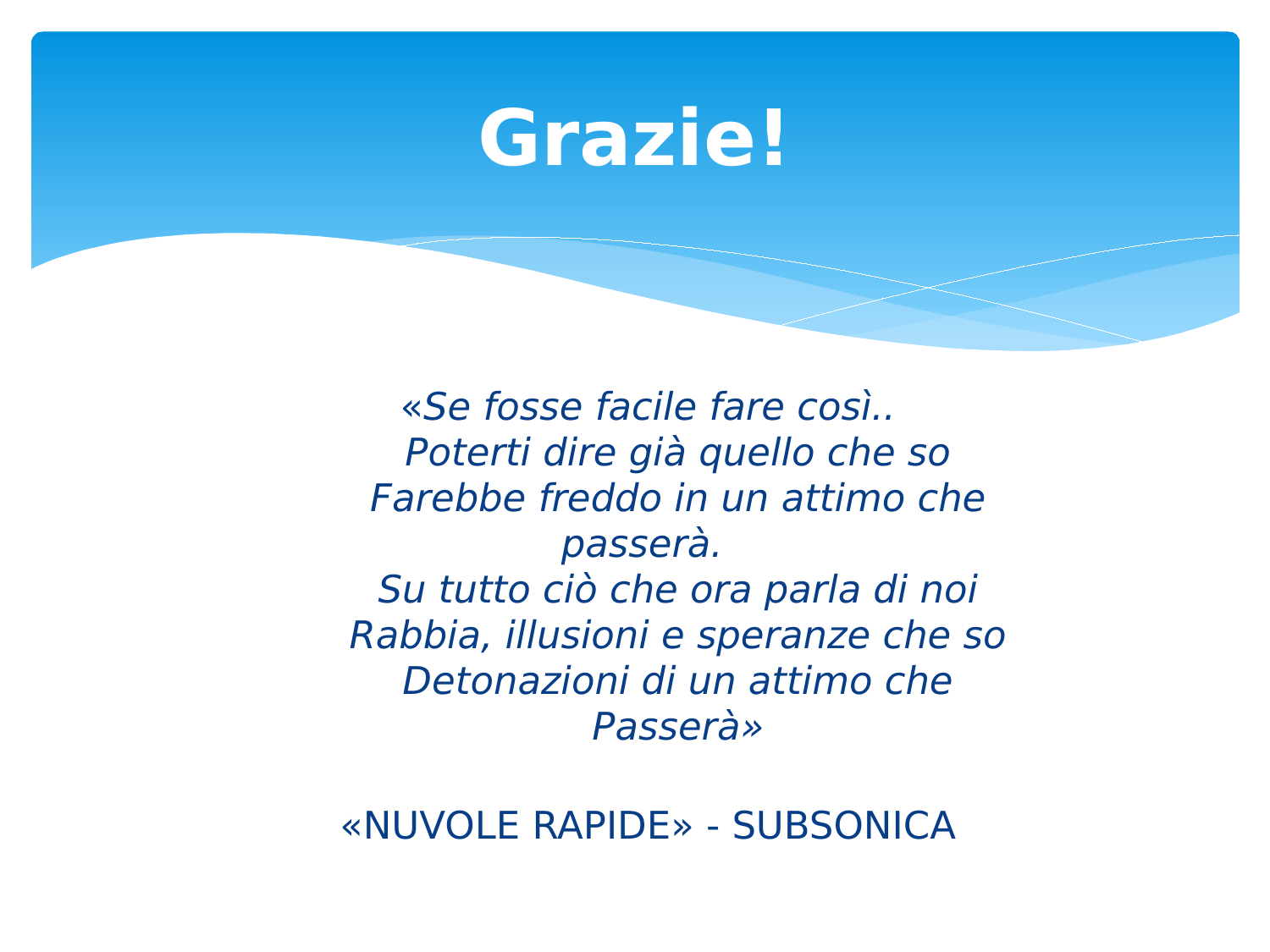

# Grazie!
«Se fosse facile fare così..
     Poterti dire già quello che so
     Farebbe freddo in un attimo che
passerà.
     Su tutto ciò che ora parla di noi
     Rabbia, illusioni e speranze che so
     Detonazioni di un attimo che
     Passerà»

«NUVOLE RAPIDE» - SUBSONICA